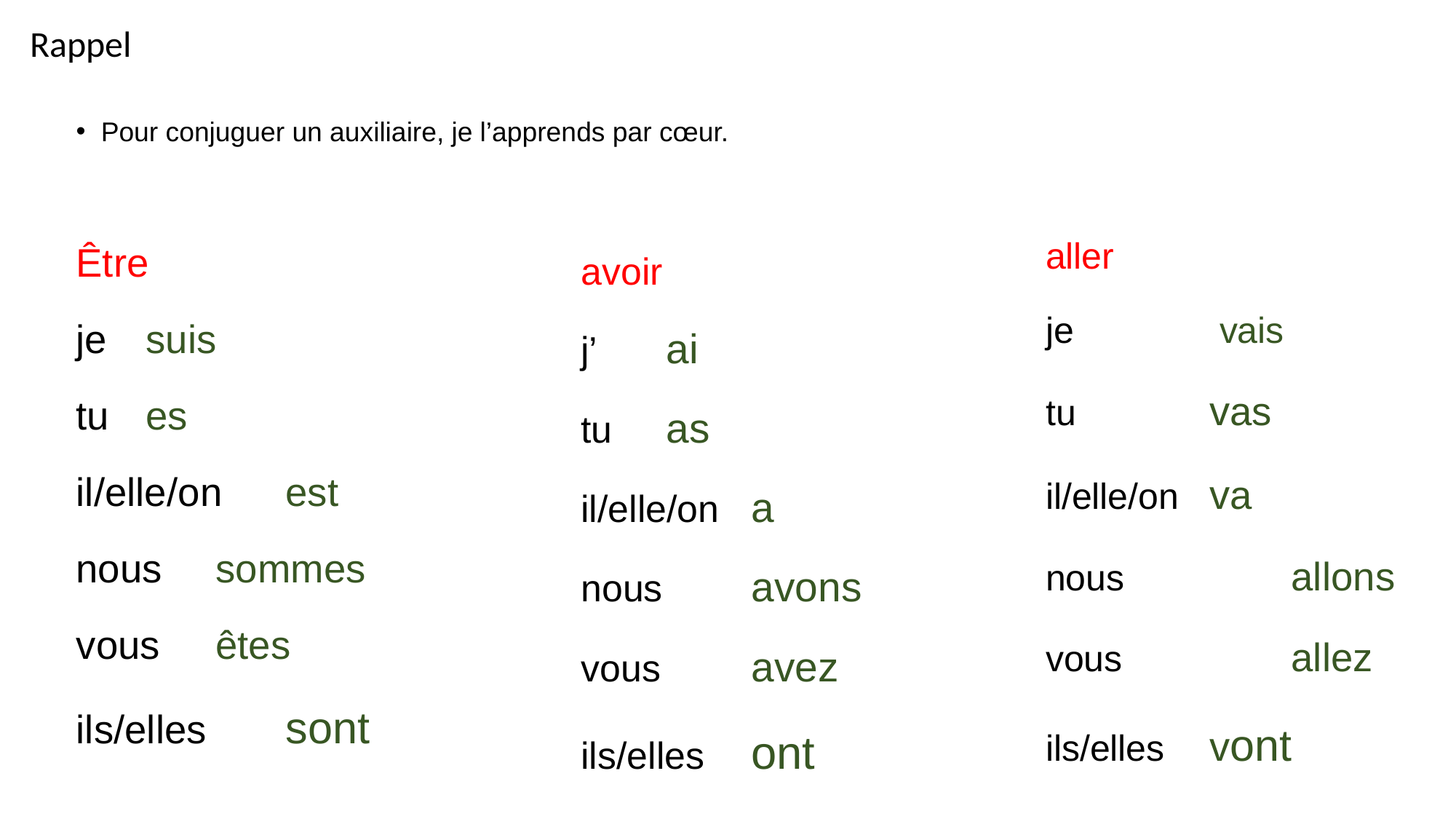

# Rappel
Pour conjuguer un auxiliaire, je l’apprends par cœur.

Être
je		suis
tu  		es
il/elle/on 	est
nous  	sommes
vous 		êtes
ils/elles  	sont

aller
je		 vais
tu 		vas
il/elle/on  	va
nous 		allons
vous 		allez
ils/elles 	vont

avoir
j’ 		ai
tu  		as
il/elle/on  	a
nous 		avons
vous  	avez
ils/elles  	ont